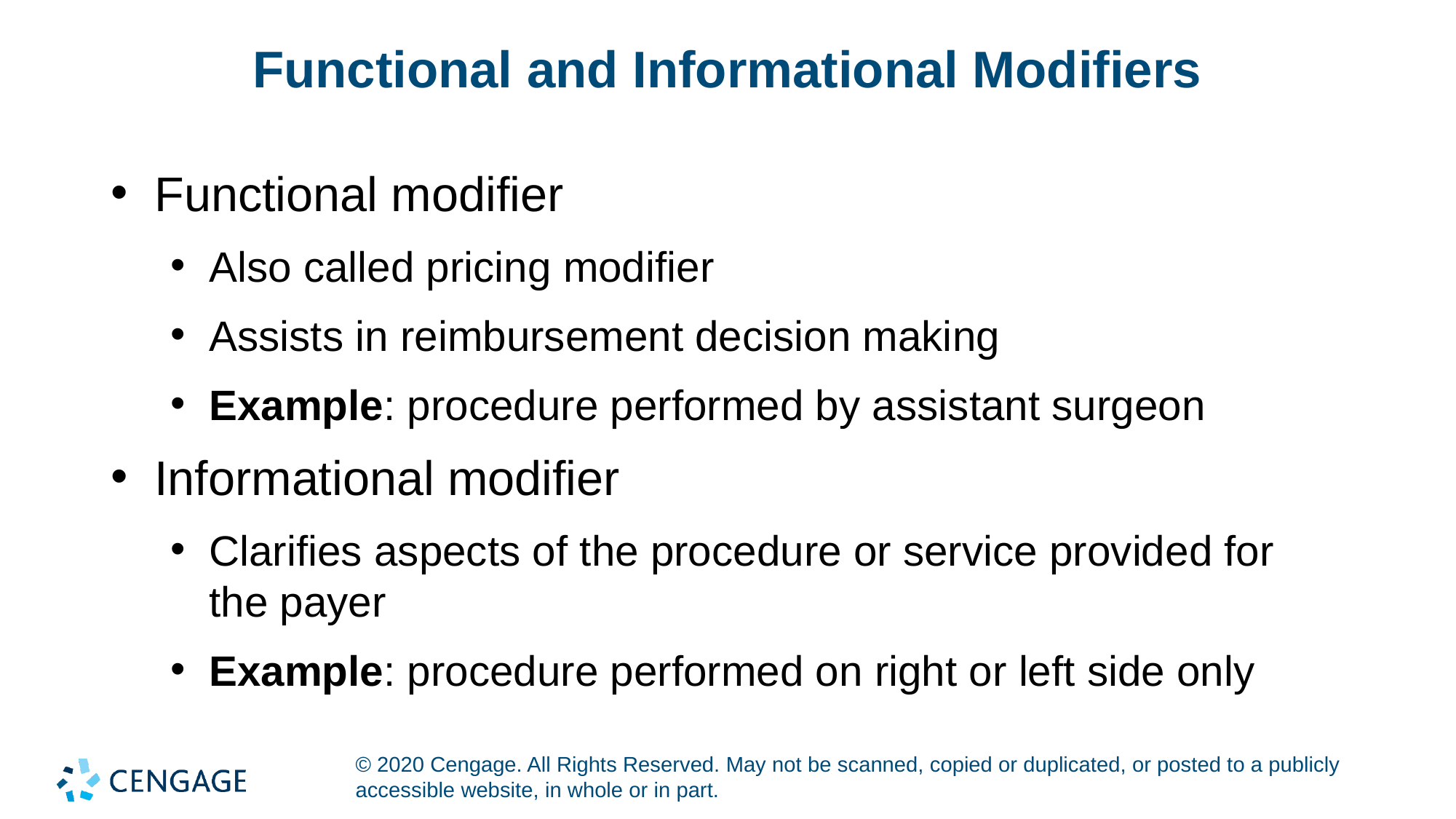

# Functional and Informational Modifiers
Functional modifier
Also called pricing modifier
Assists in reimbursement decision making
Example: procedure performed by assistant surgeon
Informational modifier
Clarifies aspects of the procedure or service provided for the payer
Example: procedure performed on right or left side only